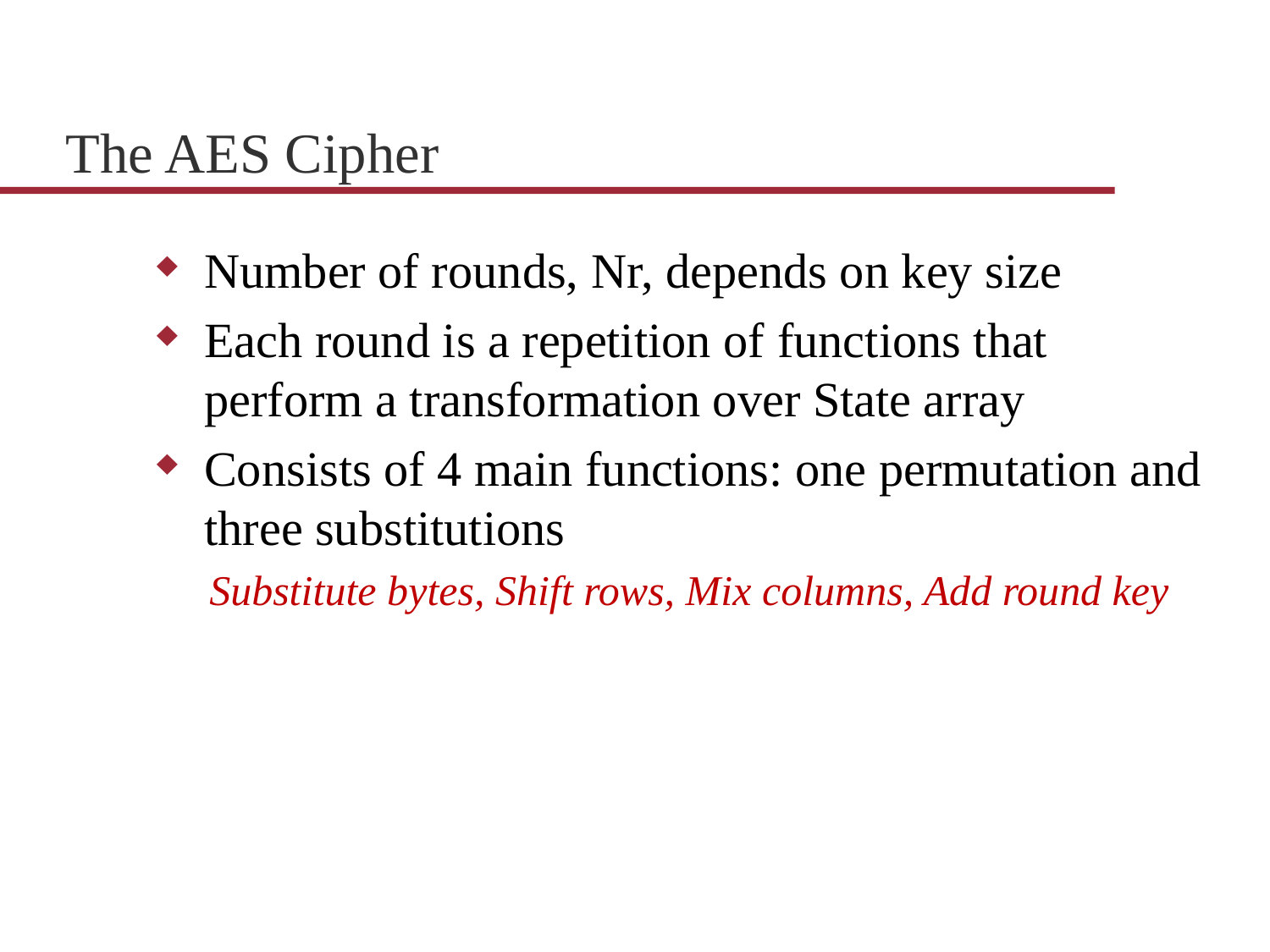

# The AES Cipher
Number of rounds, Nr, depends on key size
Each round is a repetition of functions that perform a transformation over State array
Consists of 4 main functions: one permutation and three substitutions
     Substitute bytes, Shift rows, Mix columns, Add round key